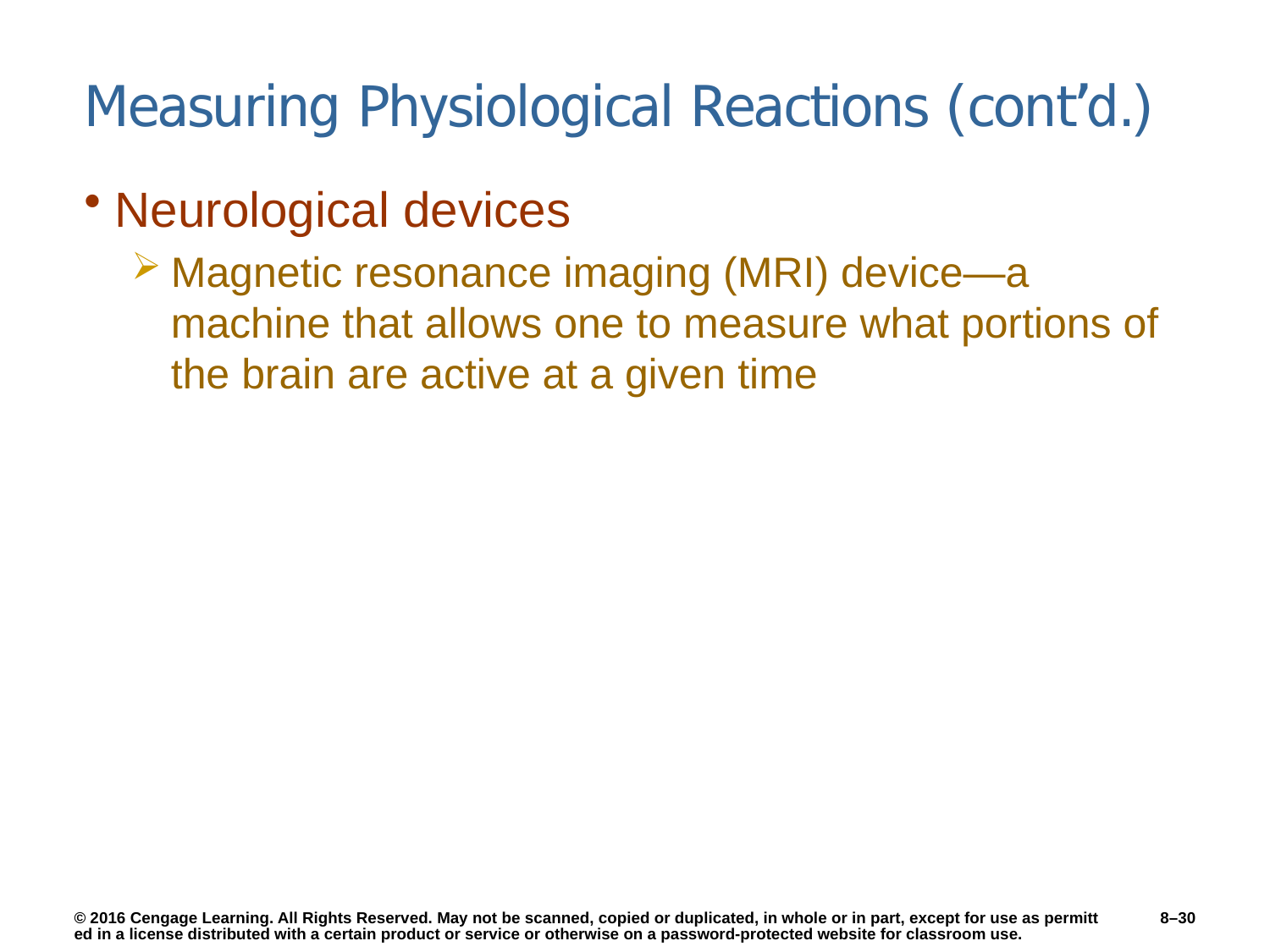

# Measuring Physiological Reactions (cont’d.)
Neurological devices
Magnetic resonance imaging (MRI) device—a machine that allows one to measure what portions of the brain are active at a given time
8–30
© 2016 Cengage Learning. All Rights Reserved. May not be scanned, copied or duplicated, in whole or in part, except for use as permitted in a license distributed with a certain product or service or otherwise on a password-protected website for classroom use.